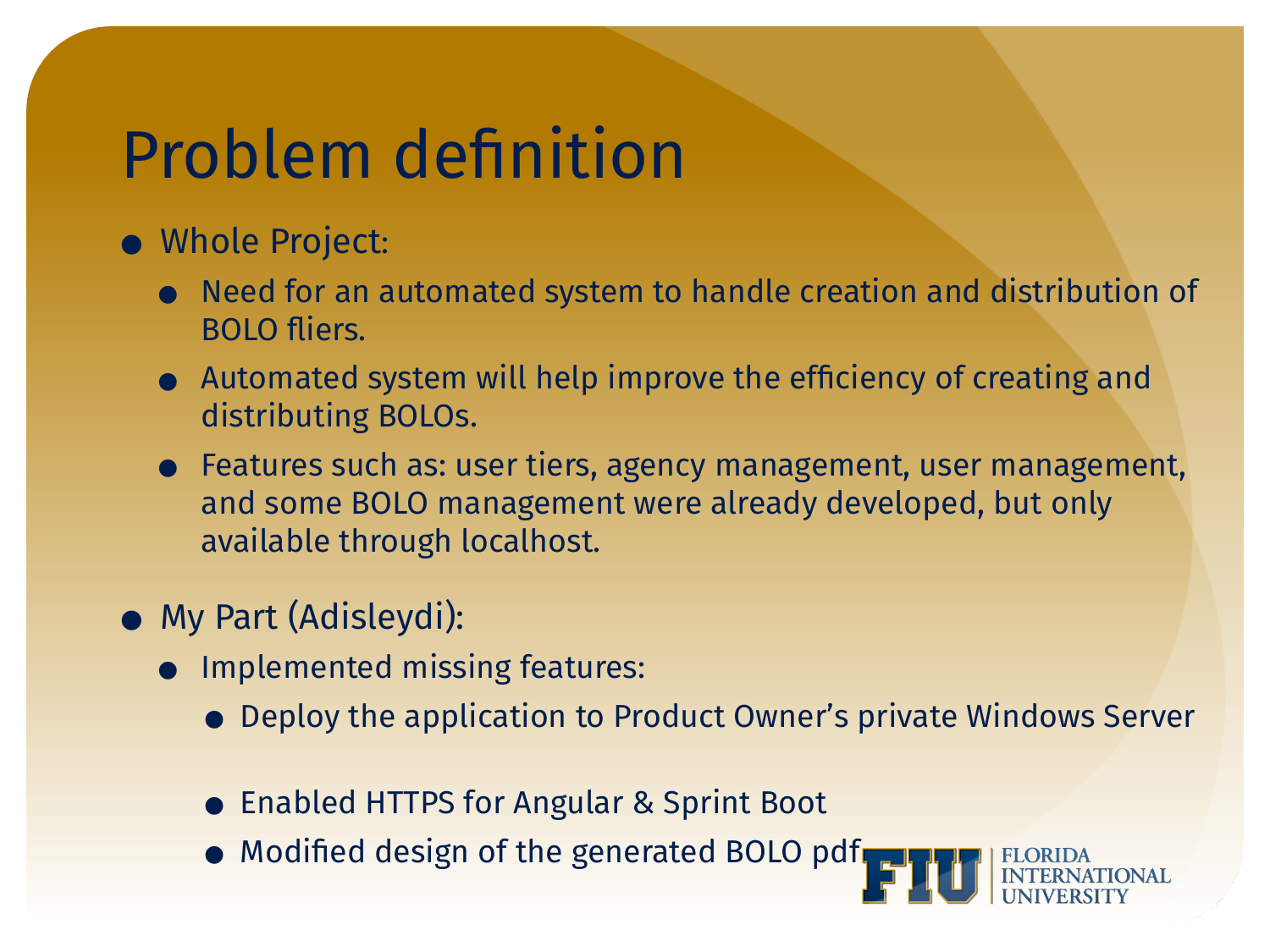

# Problem definition
Whole Project:
Need for an automated system to handle creation and distribution of BOLO fliers.
Automated system will help improve the efficiency of creating and distributing BOLOs.
Features such as: user tiers, agency management, user management, and some BOLO management were already developed, but only available through localhost.
My Part (Adisleydi):
Implemented missing features:
Deploy the application to Product Owner’s private Windows Server
Enabled HTTPS for Angular & Sprint Boot
Modified design of the generated BOLO pdf